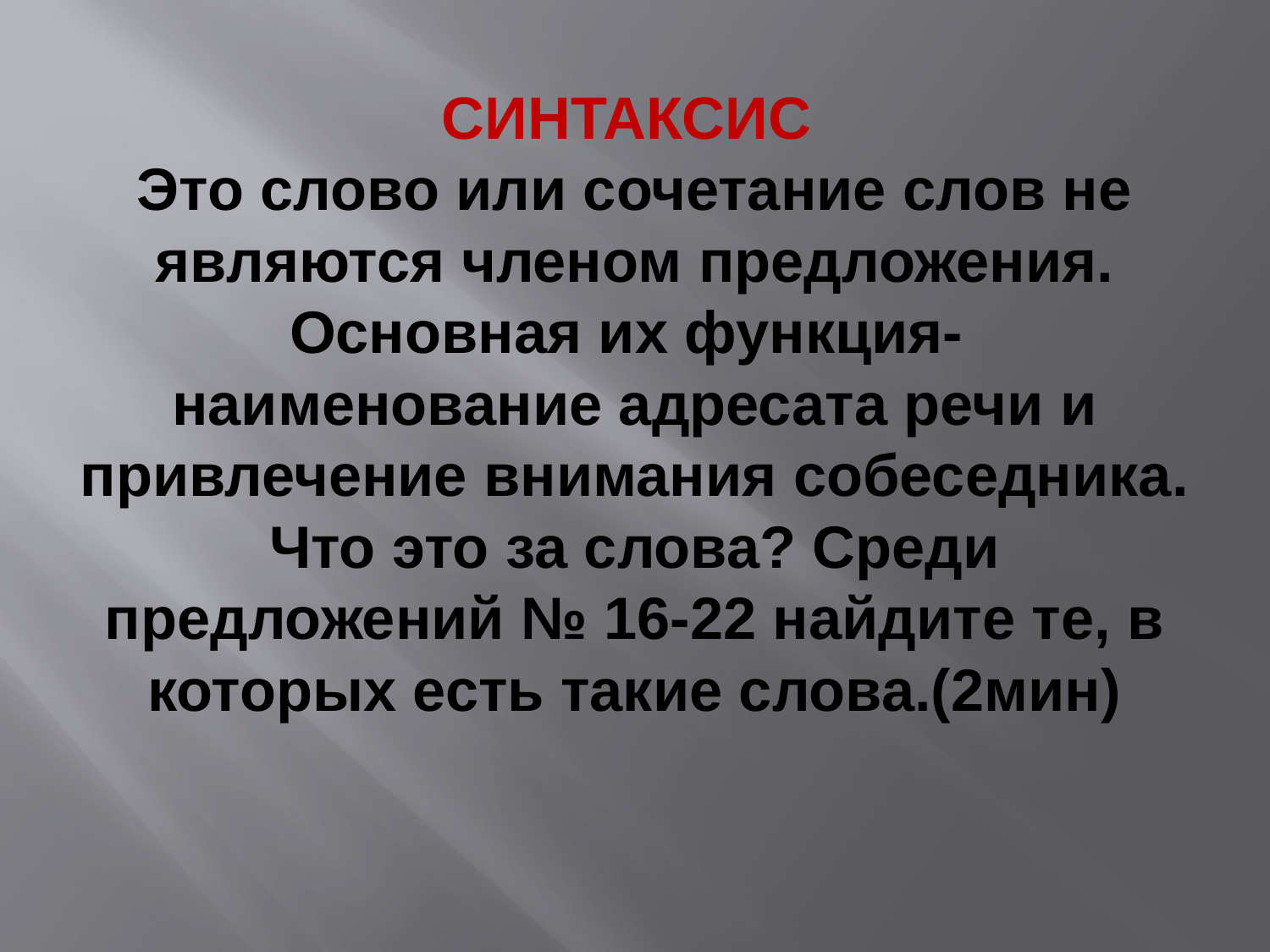

# СИНТАКСИС Это слово или сочетание слов не являются членом предложения. Основная их функция-  наименование адресата речи и привлечение внимания собеседника. Что это за слова? Среди предложений № 16-22 найдите те, в которых есть такие слова.(2мин)